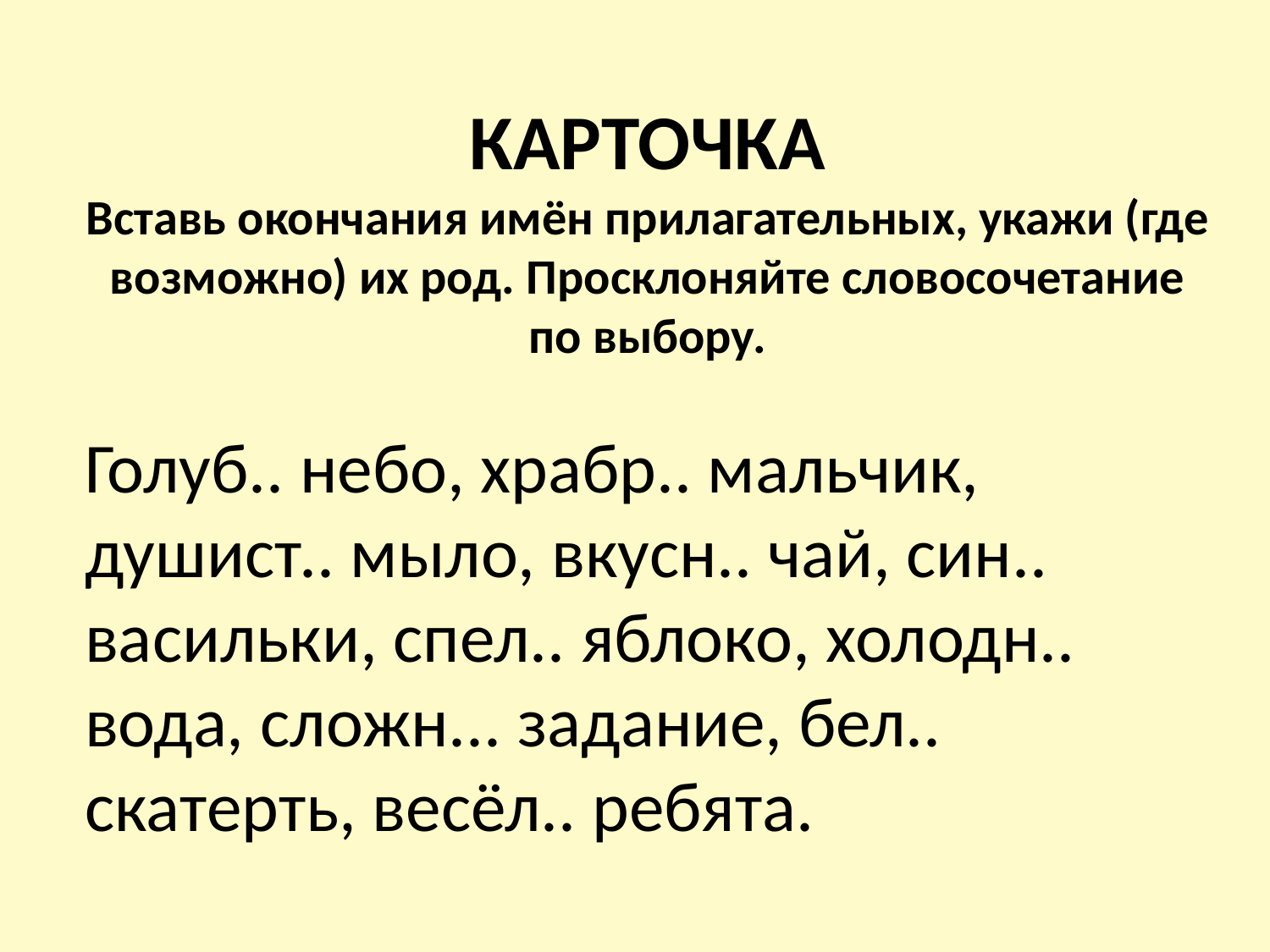

КАРТОЧКА
Вставь окончания имён прилагательных, укажи (где возможно) их род. Просклоняйте словосочетание по выбору.

Голуб.. небо, храбр.. мальчик, душист.. мыло, вкусн.. чай, син.. васильки, спел.. яблоко, холодн.. вода, сложн... задание, бел.. скатерть, весёл.. ребята.